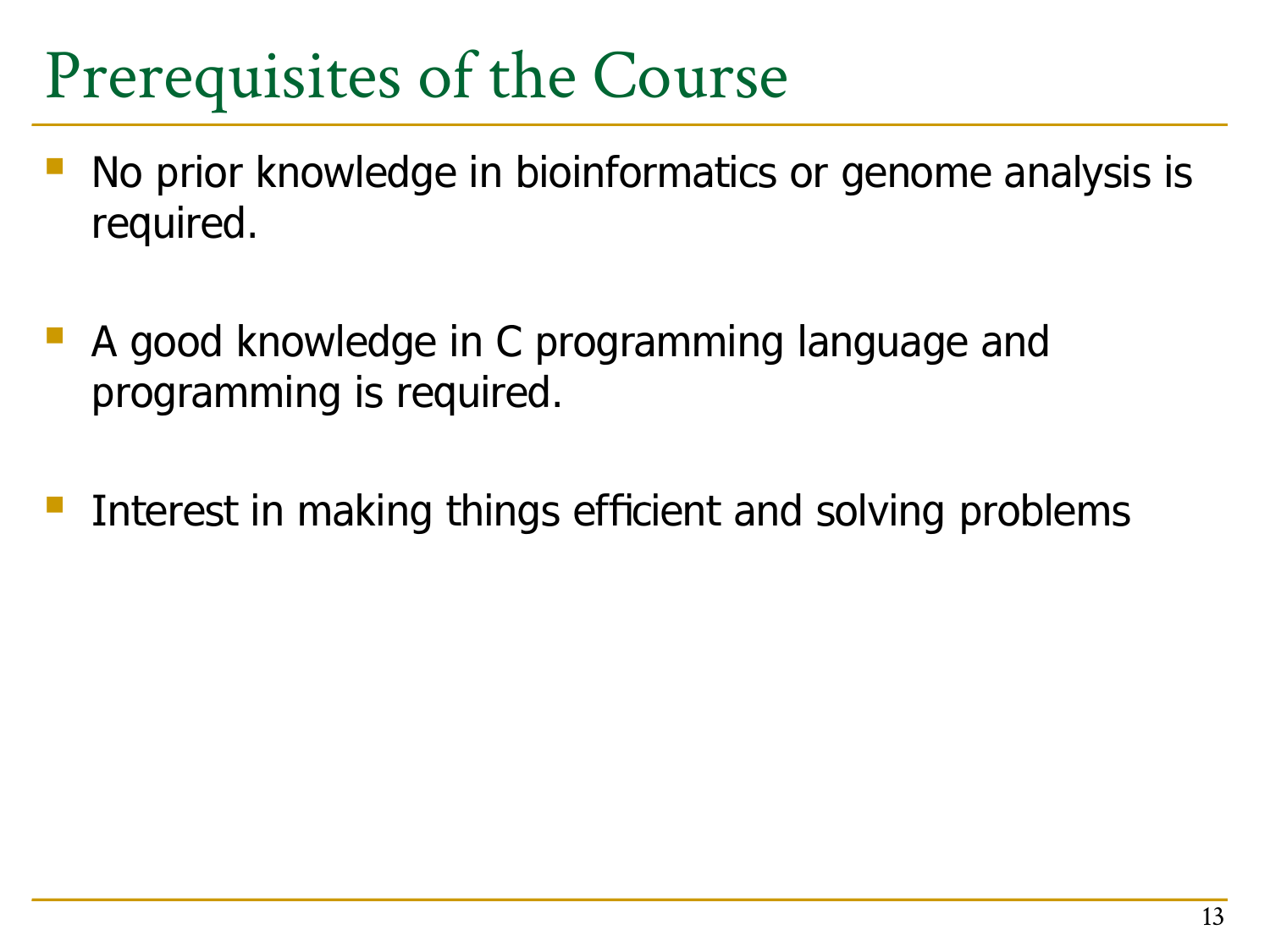

# Prerequisites of the Course
No prior knowledge in bioinformatics or genome analysis is required.

A good knowledge in C programming language and programming is required.

Interest in making things efficient and solving problems

13